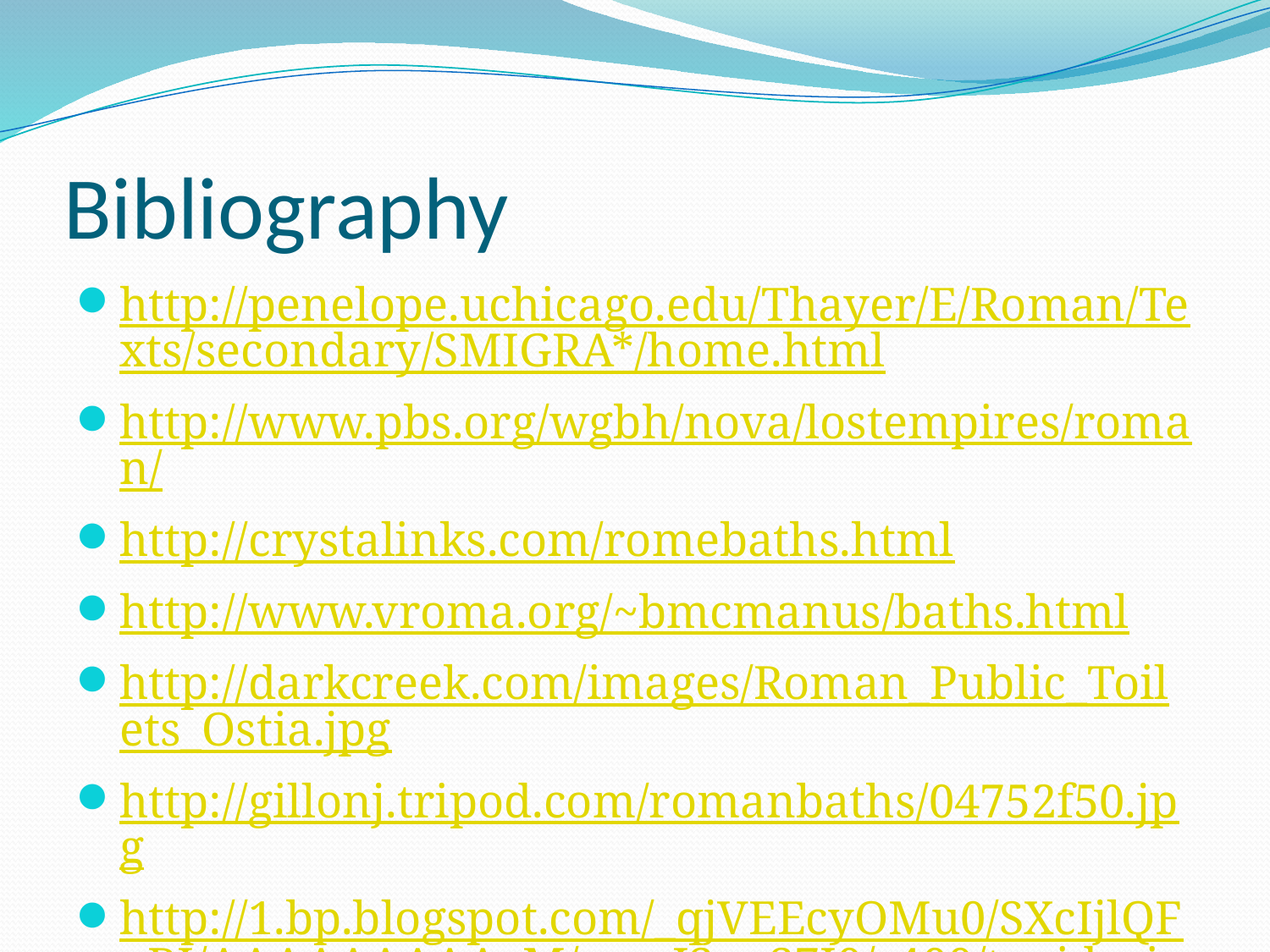

# Bibliography
http://penelope.uchicago.edu/Thayer/E/Roman/Texts/secondary/SMIGRA*/home.html
http://www.pbs.org/wgbh/nova/lostempires/roman/
http://crystalinks.com/romebaths.html
http://www.vroma.org/~bmcmanus/baths.html
http://darkcreek.com/images/Roman_Public_Toilets_Ostia.jpg
http://gillonj.tripod.com/romanbaths/04752f50.jpg
http://1.bp.blogspot.com/_qjVEEcyOMu0/SXcIjlQFpBI/AAAAAAAAAgM/umsISanS7I0/s400/tepidarium.jpg